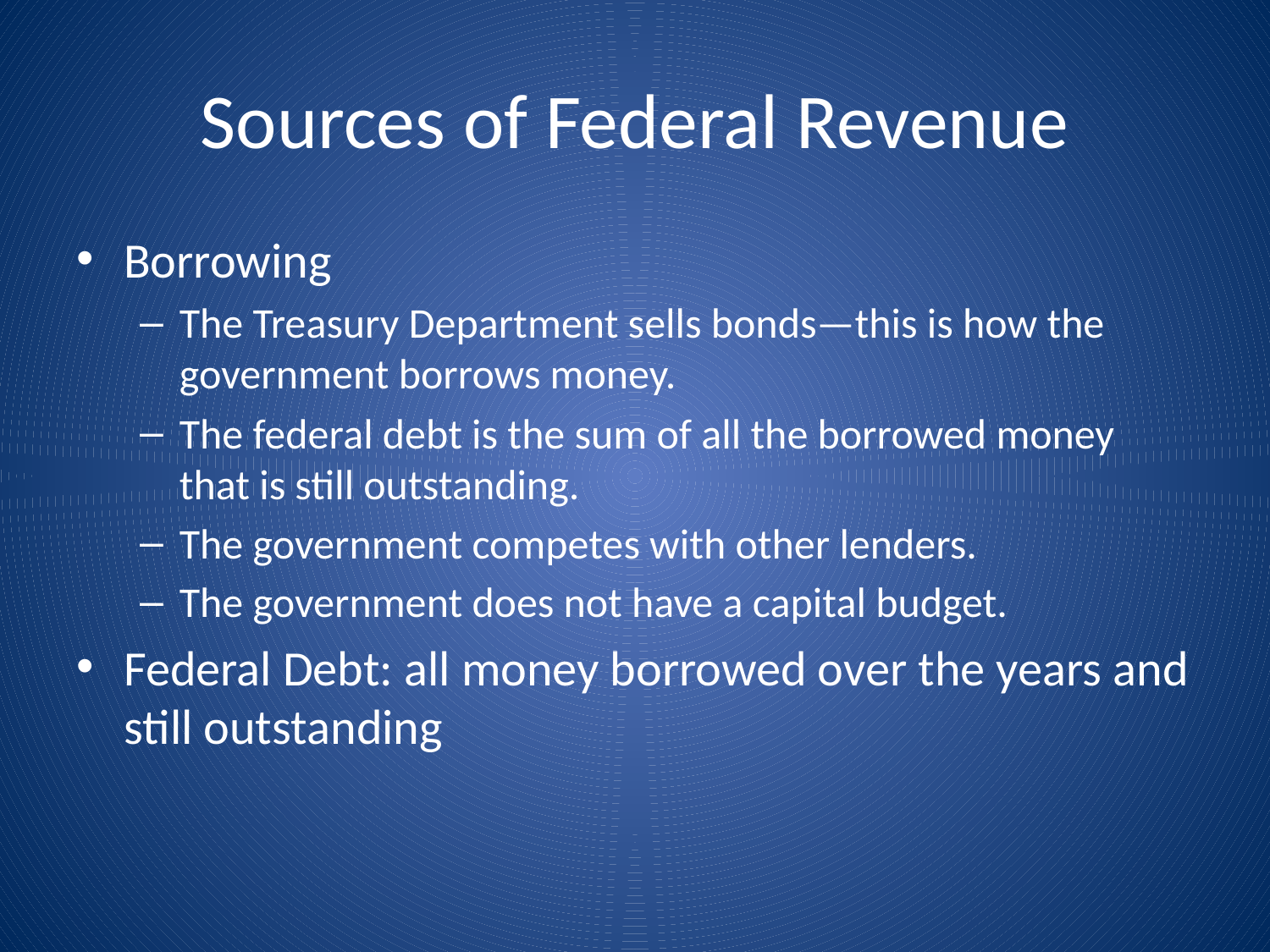

# Sources of Federal Revenue
Borrowing
The Treasury Department sells bonds—this is how the government borrows money.
The federal debt is the sum of all the borrowed money that is still outstanding.
The government competes with other lenders.
The government does not have a capital budget.
Federal Debt: all money borrowed over the years and still outstanding